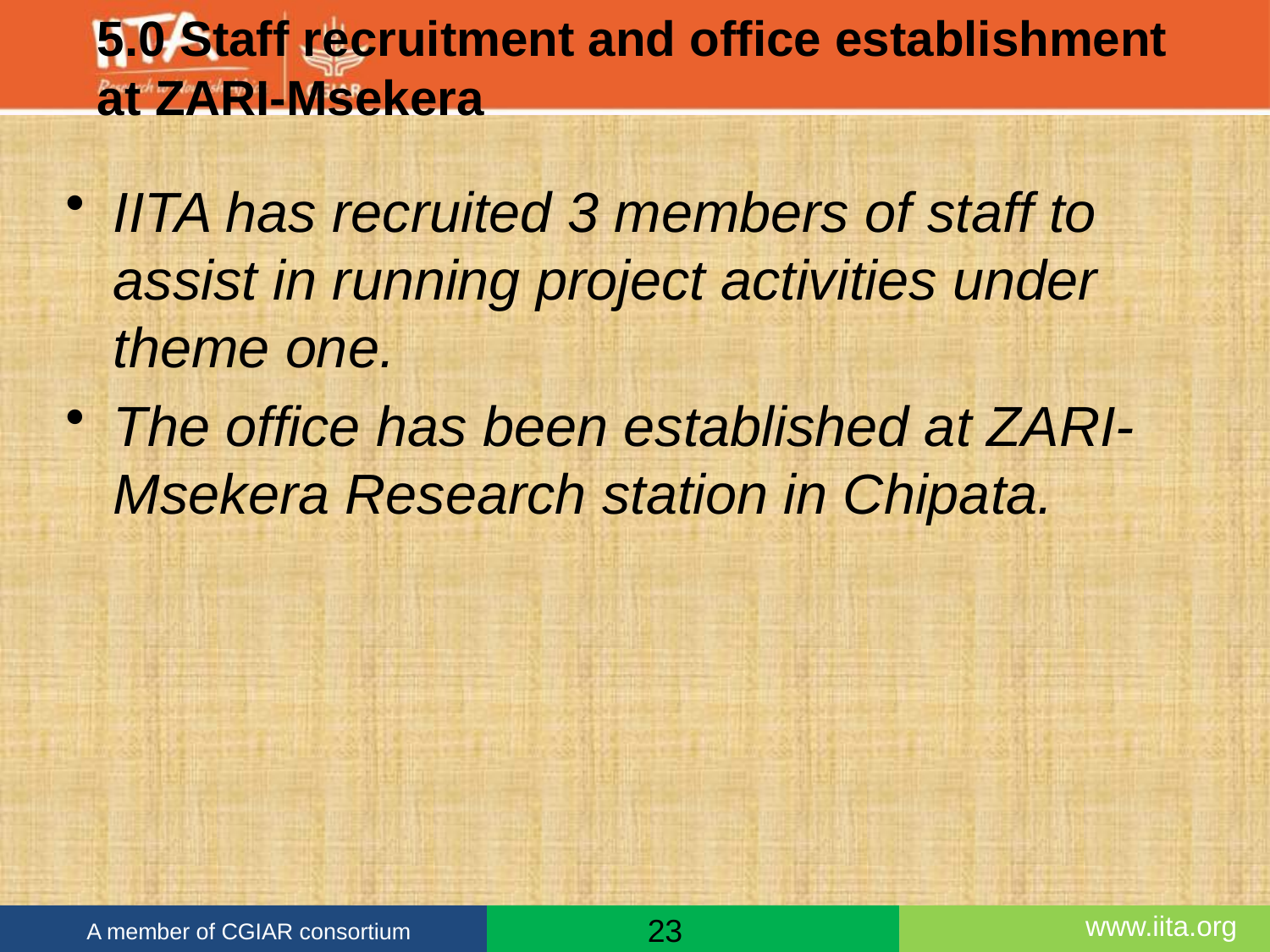

# 5.0 Staff recruitment and office establishment at ZARI-Msekera
IITA has recruited 3 members of staff to assist in running project activities under theme one.
The office has been established at ZARI- Msekera Research station in Chipata.
23